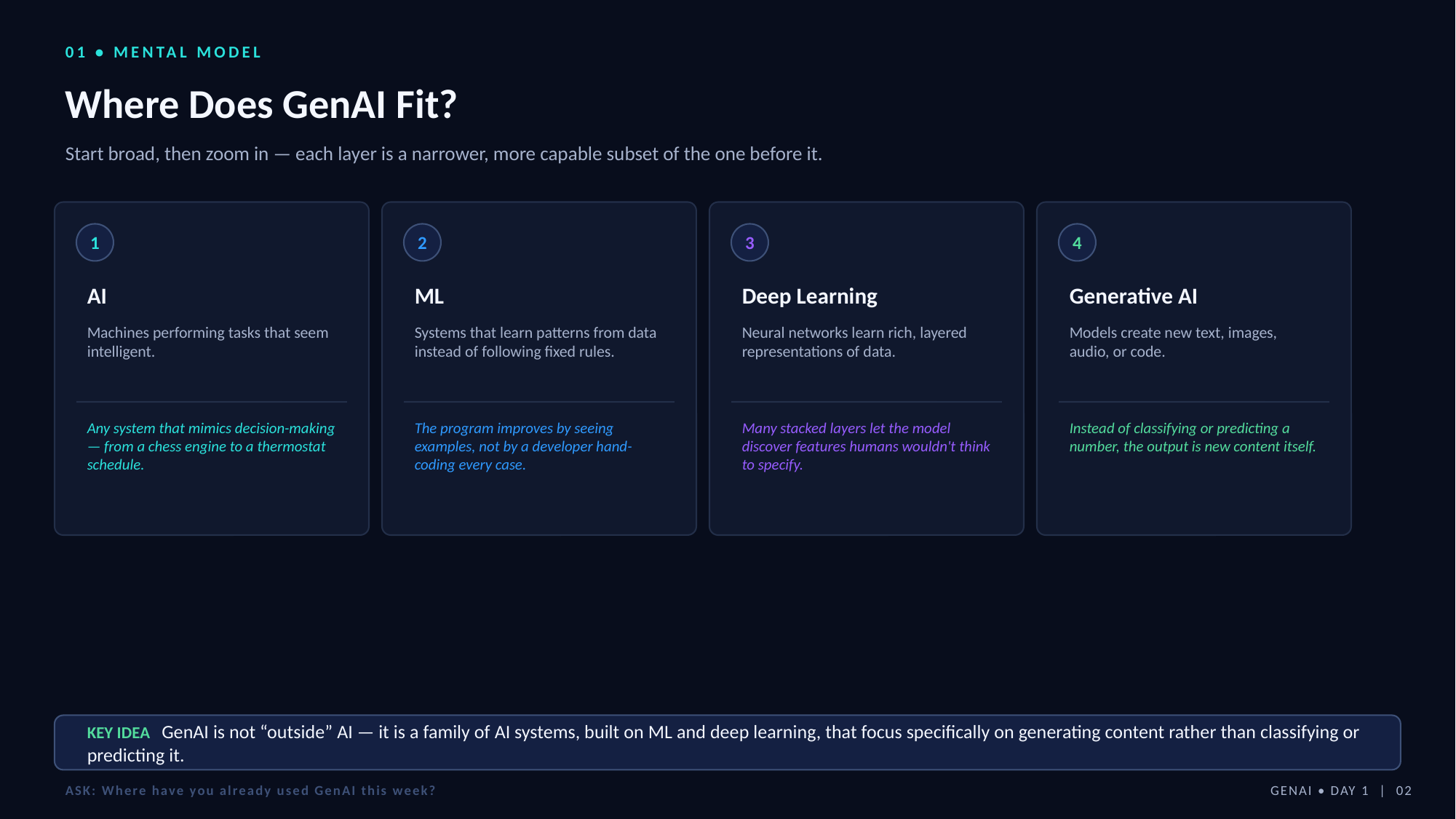

01 • MENTAL MODEL
Where Does GenAI Fit?
Start broad, then zoom in — each layer is a narrower, more capable subset of the one before it.

1

2

3

4
AI
ML
Deep Learning
Generative AI
Machines performing tasks that seem intelligent.
Systems that learn patterns from data instead of following fixed rules.
Neural networks learn rich, layered representations of data.
Models create new text, images, audio, or code.

Any system that mimics decision-making — from a chess engine to a thermostat schedule.
The program improves by seeing examples, not by a developer hand-coding every case.
Many stacked layers let the model discover features humans wouldn't think to specify.
Instead of classifying or predicting a number, the output is new content itself.

KEY IDEA   GenAI is not “outside” AI — it is a family of AI systems, built on ML and deep learning, that focus specifically on generating content rather than classifying or predicting it.
ASK: Where have you already used GenAI this week?
GENAI • DAY 1  |  02